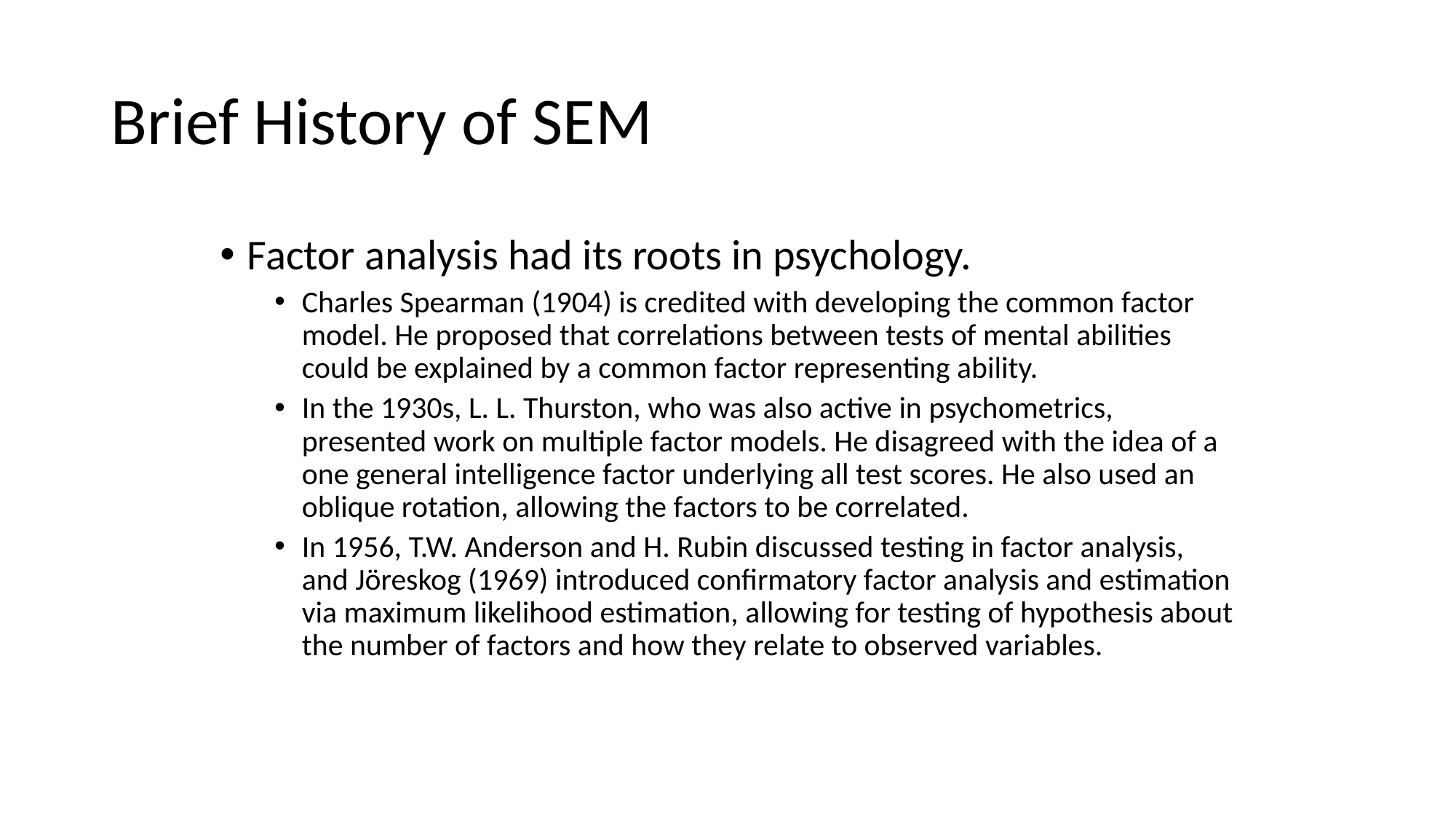

# Brief History of SEM
Factor analysis had its roots in psychology.
Charles Spearman (1904) is credited with developing the common factor model. He proposed that correlations between tests of mental abilities could be explained by a common factor representing ability.
In the 1930s, L. L. Thurston, who was also active in psychometrics, presented work on multiple factor models. He disagreed with the idea of a one general intelligence factor underlying all test scores. He also used an oblique rotation, allowing the factors to be correlated.
In 1956, T.W. Anderson and H. Rubin discussed testing in factor analysis, and Jöreskog (1969) introduced confirmatory factor analysis and estimation via maximum likelihood estimation, allowing for testing of hypothesis about the number of factors and how they relate to observed variables.